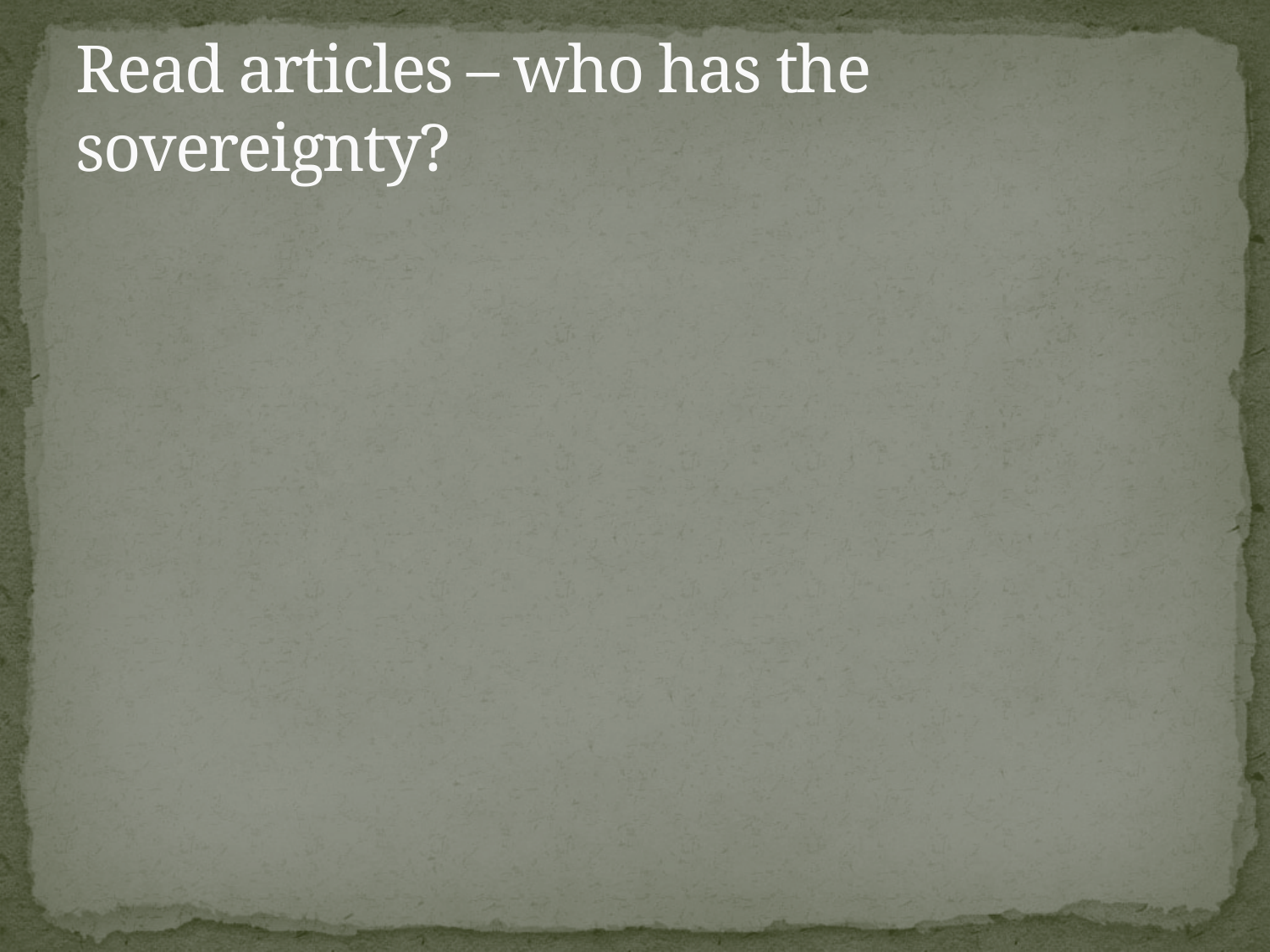

# Read articles – who has the sovereignty?